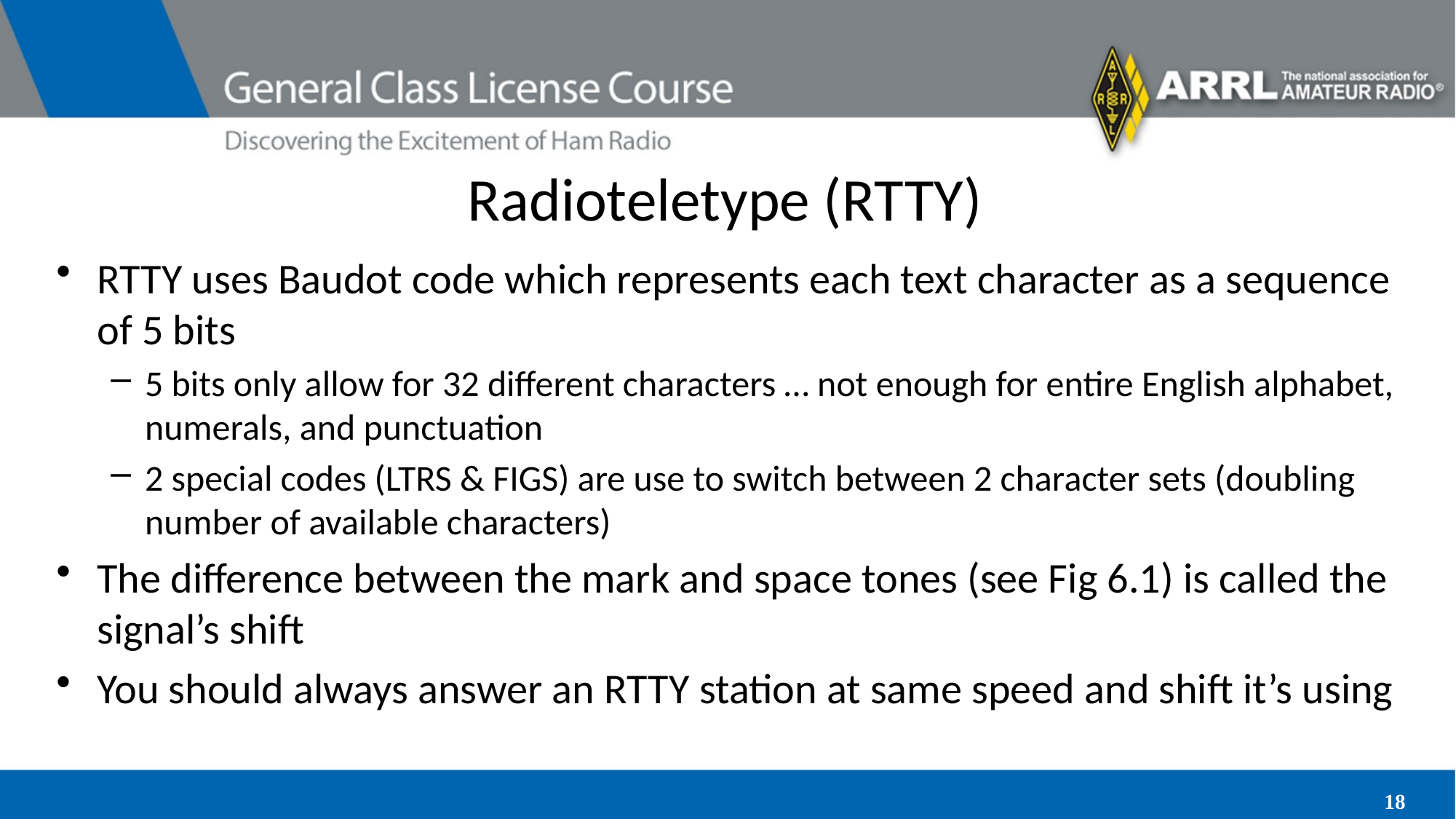

# Radioteletype (RTTY)
RTTY uses Baudot code which represents each text character as a sequence of 5 bits
5 bits only allow for 32 different characters … not enough for entire English alphabet, numerals, and punctuation
2 special codes (LTRS & FIGS) are use to switch between 2 character sets (doubling number of available characters)
The difference between the mark and space tones (see Fig 6.1) is called the signal’s shift
You should always answer an RTTY station at same speed and shift it’s using